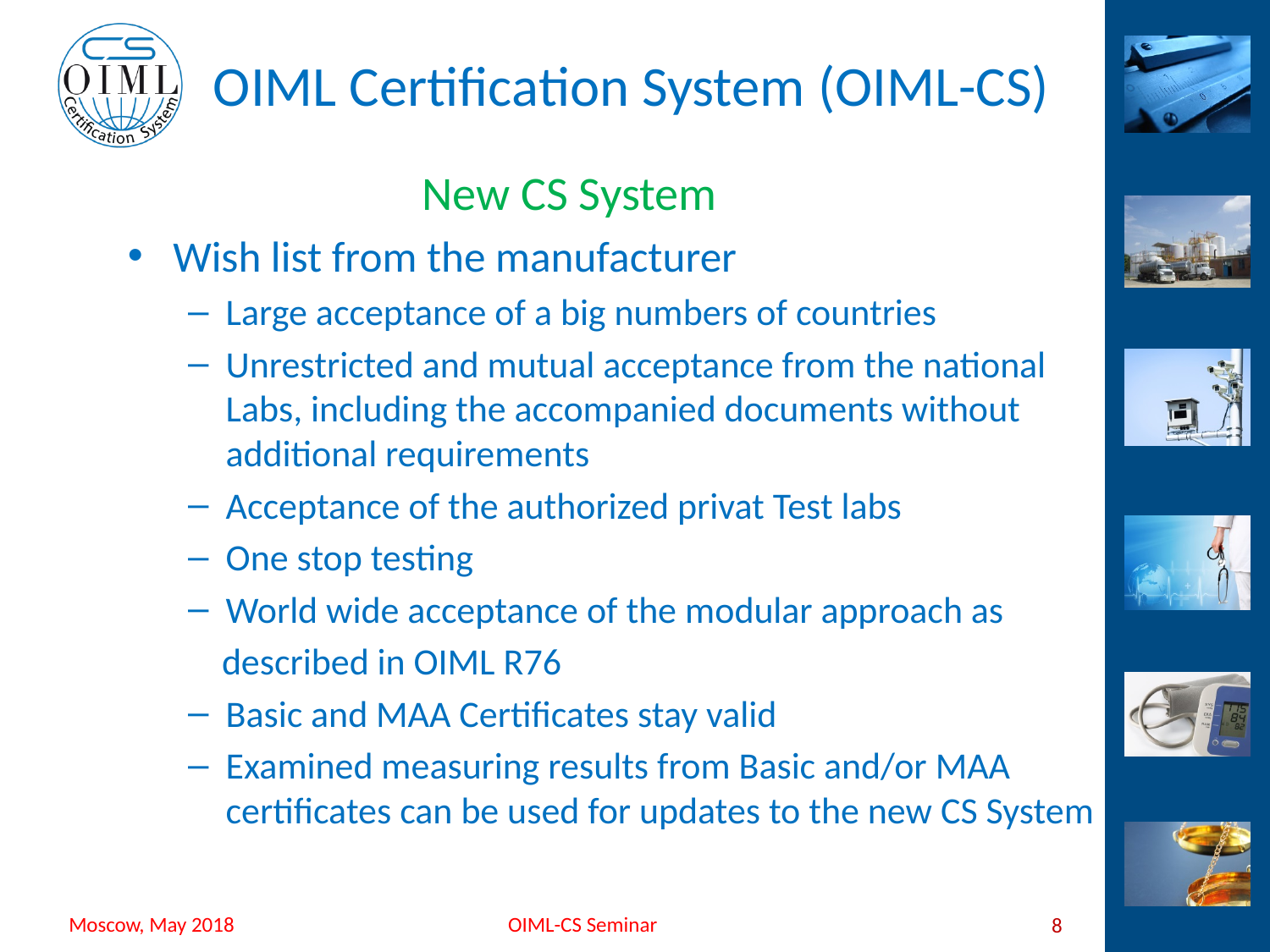

# New CS System
Wish list from the manufacturer
Large acceptance of a big numbers of countries
Unrestricted and mutual acceptance from the national Labs, including the accompanied documents without additional requirements
Acceptance of the authorized privat Test labs
One stop testing
World wide acceptance of the modular approach as
    described in OIML R76
Basic and MAA Certificates stay valid
Examined measuring results from Basic and/or MAA certificates can be used for updates to the new CS System
8